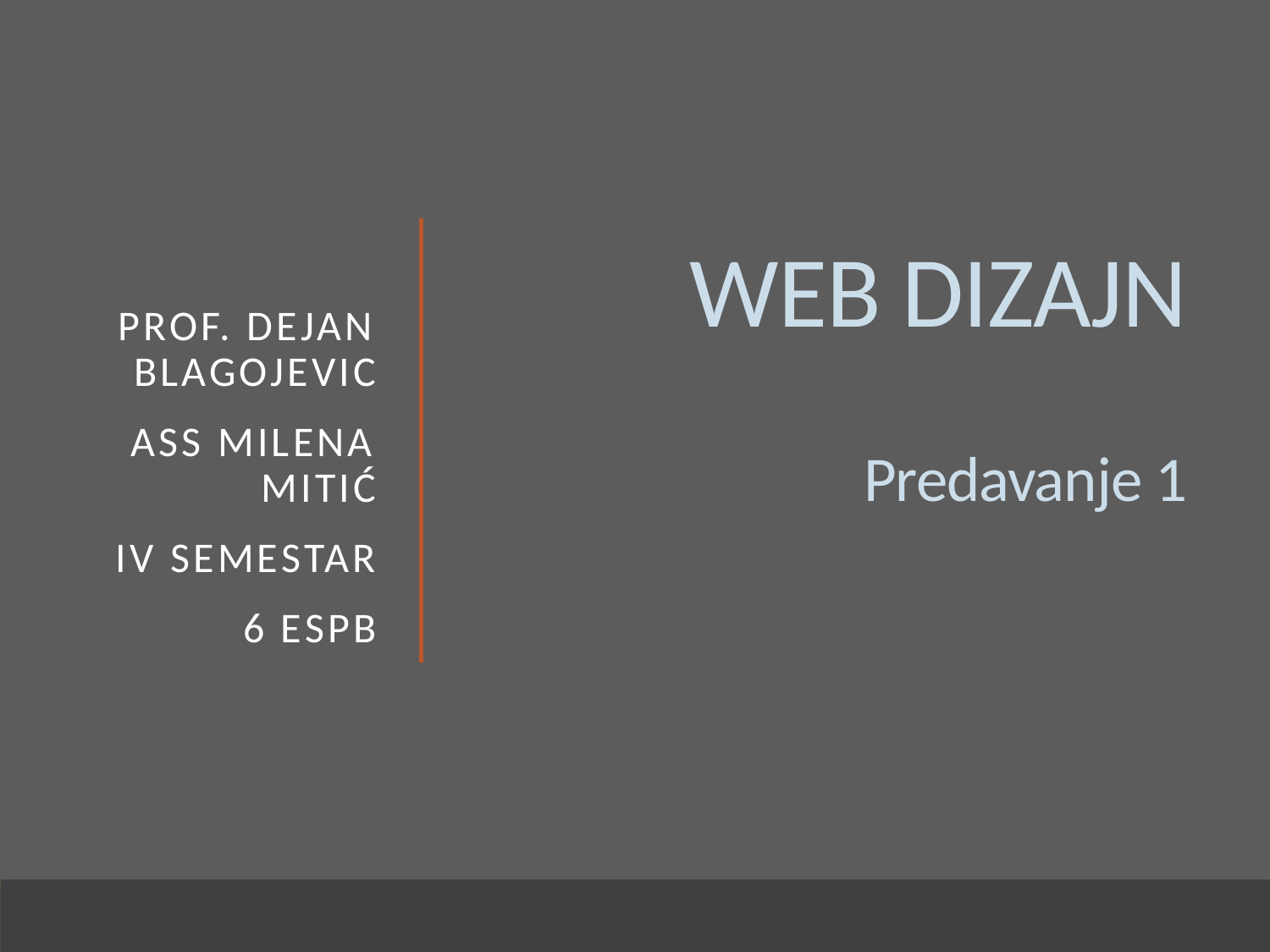

Prof. Dejan Blagojevic
Ass Milena Mitić
IV semestar
6 ESPB
# WEB DIZAJN Predavanje 1